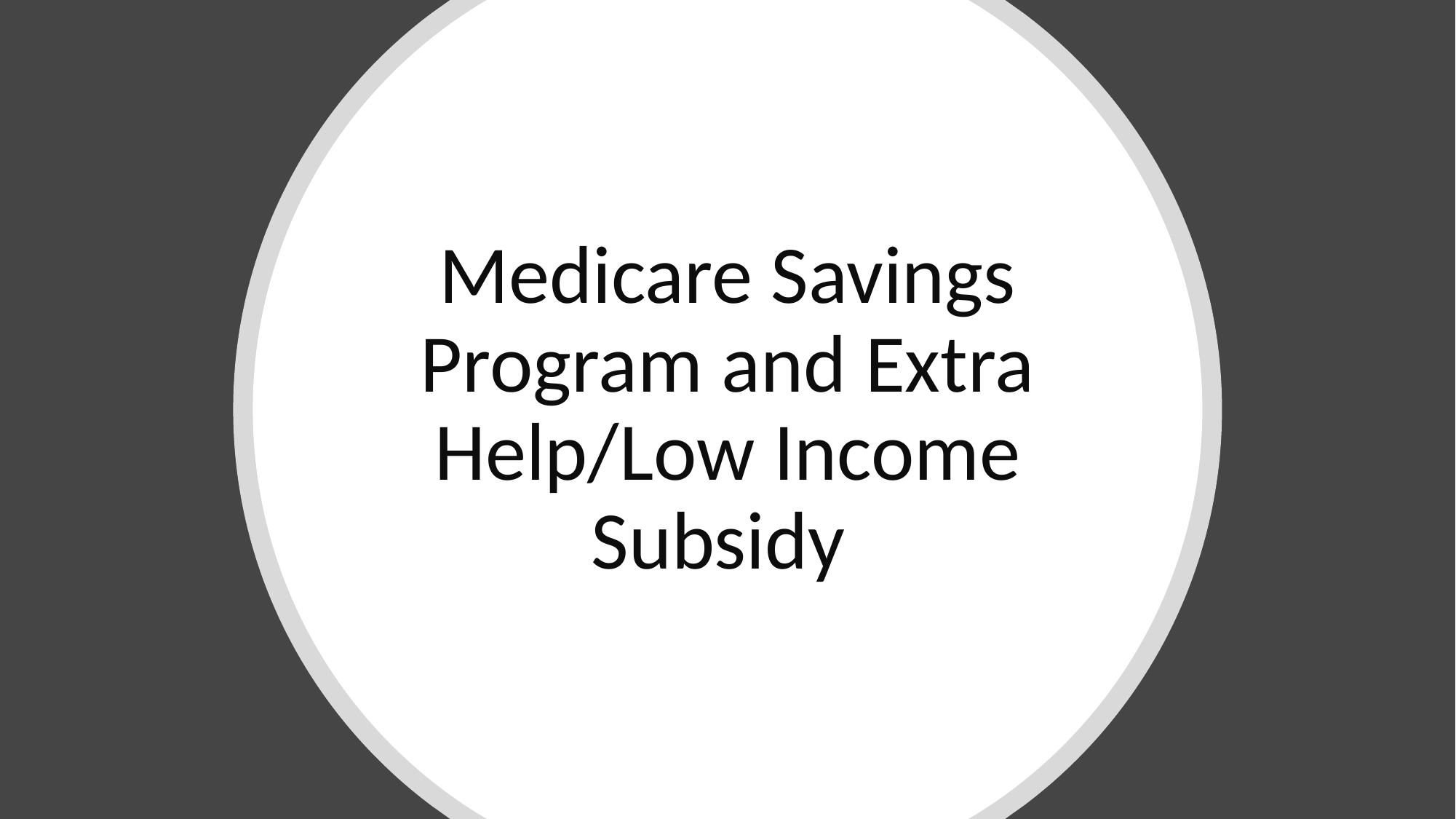

# Medicare Savings Program and Extra Help/Low Income Subsidy